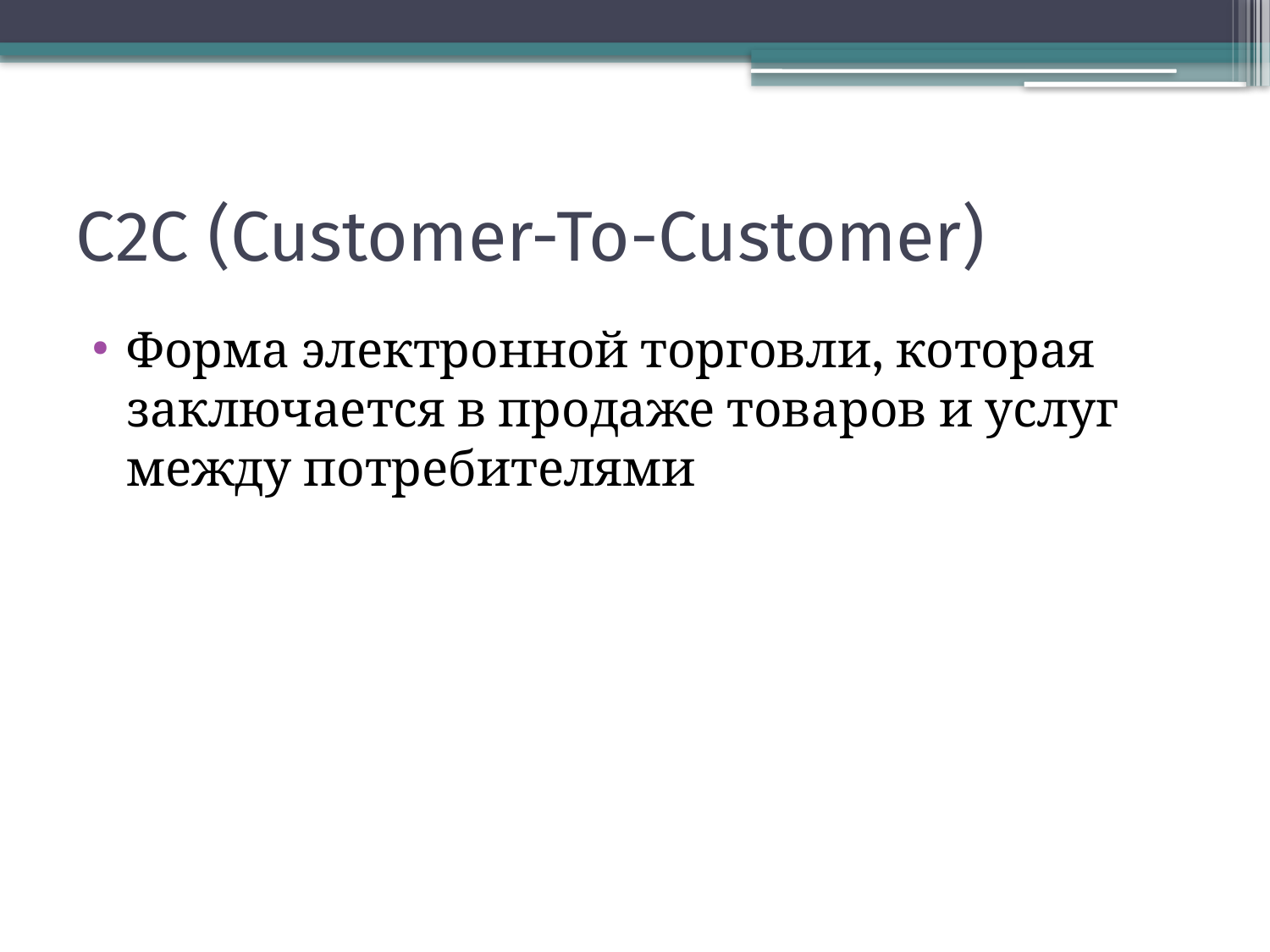

# C2C (Customer-To-Customer)
Форма электронной торговли, которая заключается в продаже товаров и услуг между потребителями